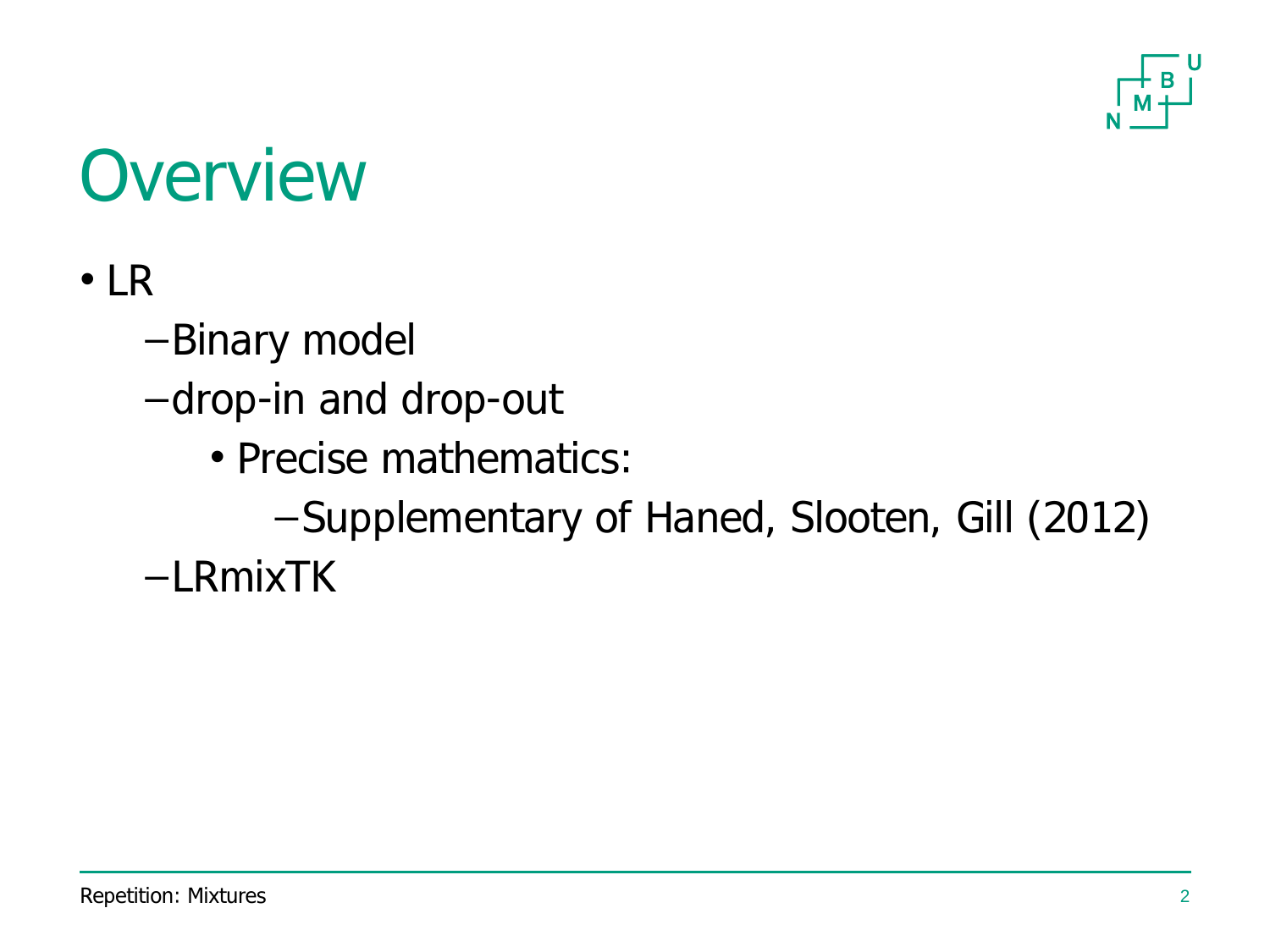

# Overview
LR
Binary model
drop-in and drop-out
Precise mathematics:
Supplementary of Haned, Slooten, Gill (2012)
LRmixTK

Repetition: Mixtures
2